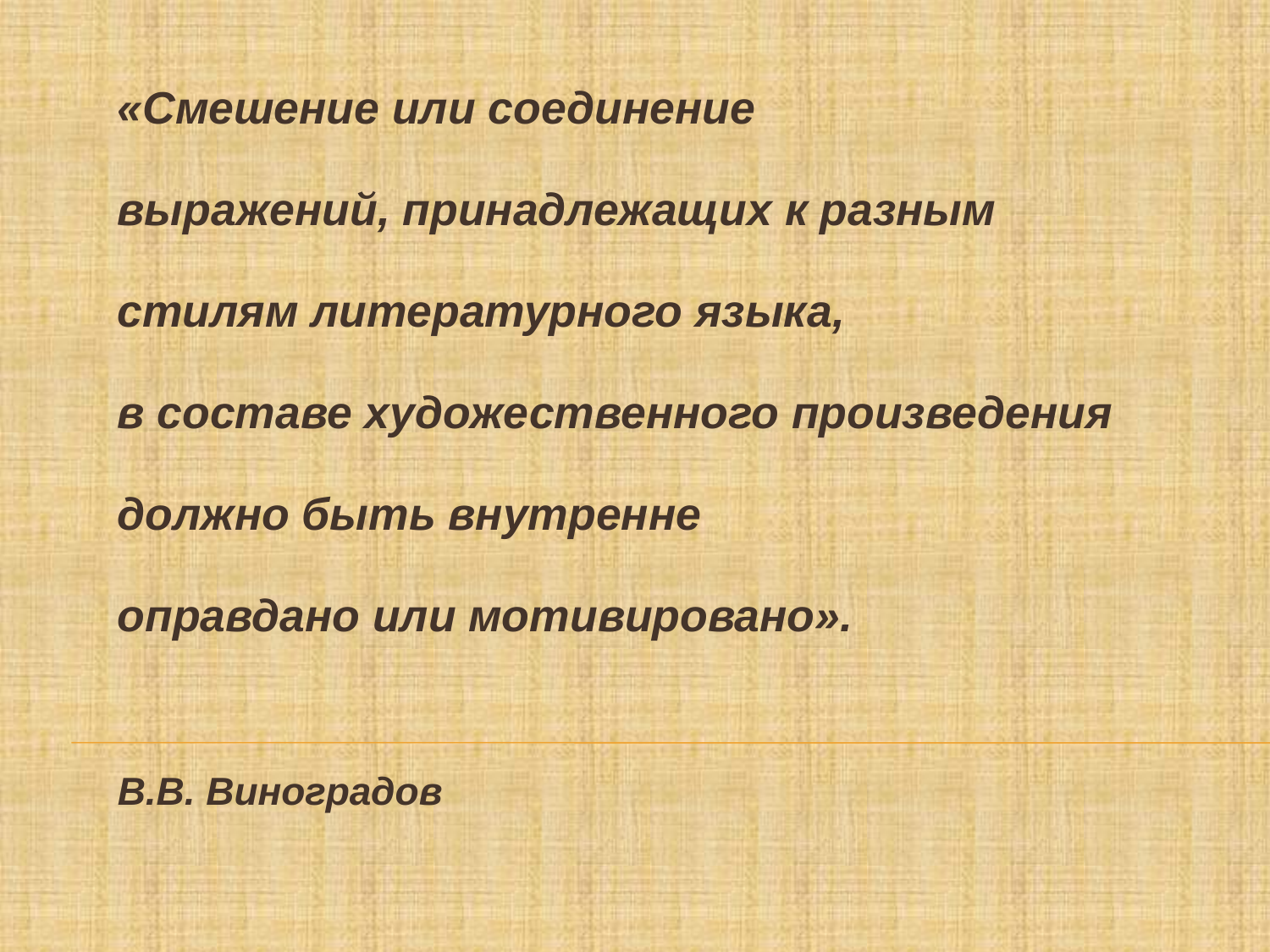

«Смешение или соединение
выражений, принадлежащих к разным
стилям литературного языка,
в составе художественного произведения
должно быть внутренне
оправдано или мотивировано».

В.В. Виноградов